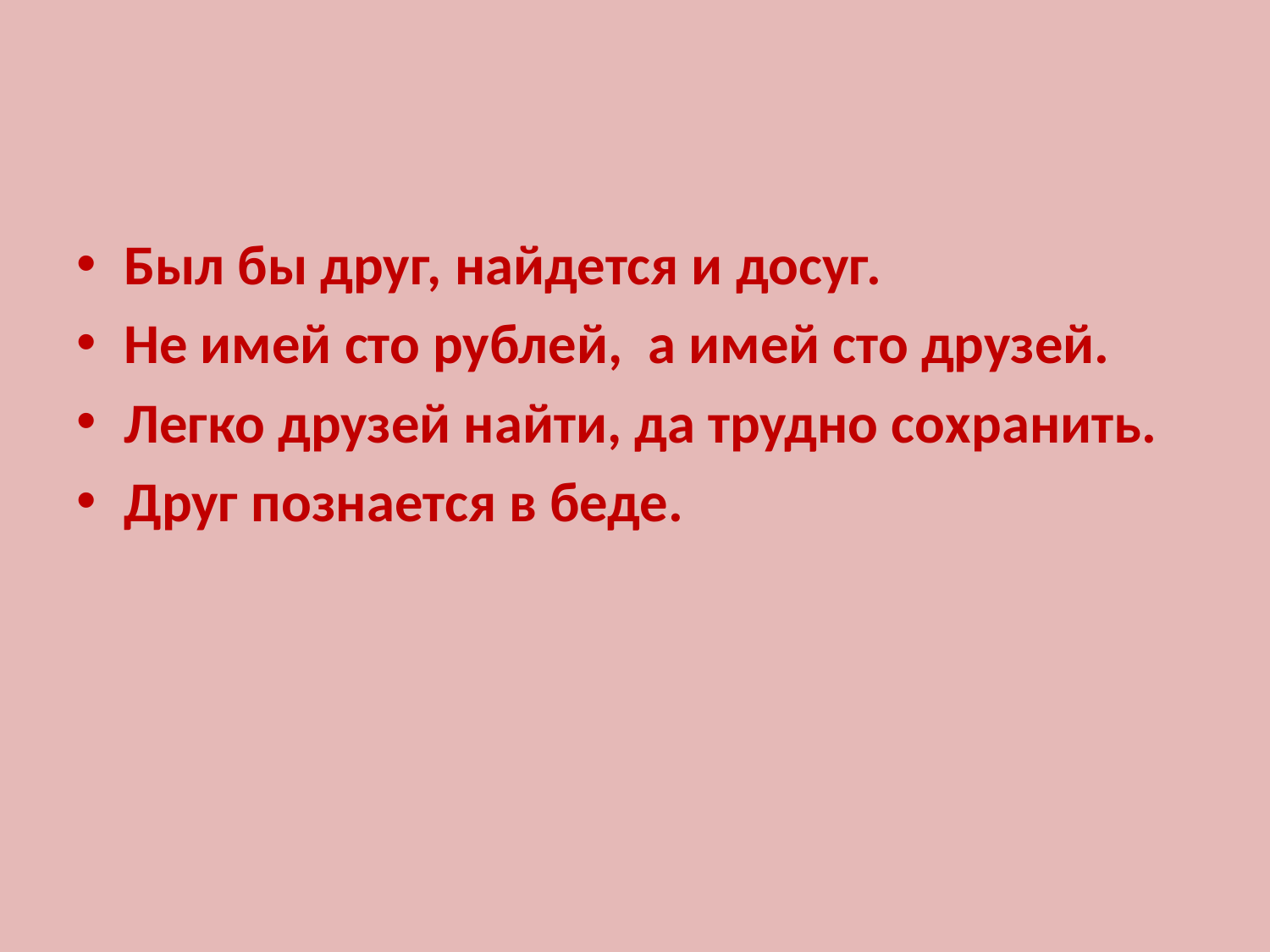

Был бы друг, найдется и досуг.
Не имей сто рублей,  а имей сто друзей.
Легко друзей найти, да трудно сохранить.
Друг познается в беде.